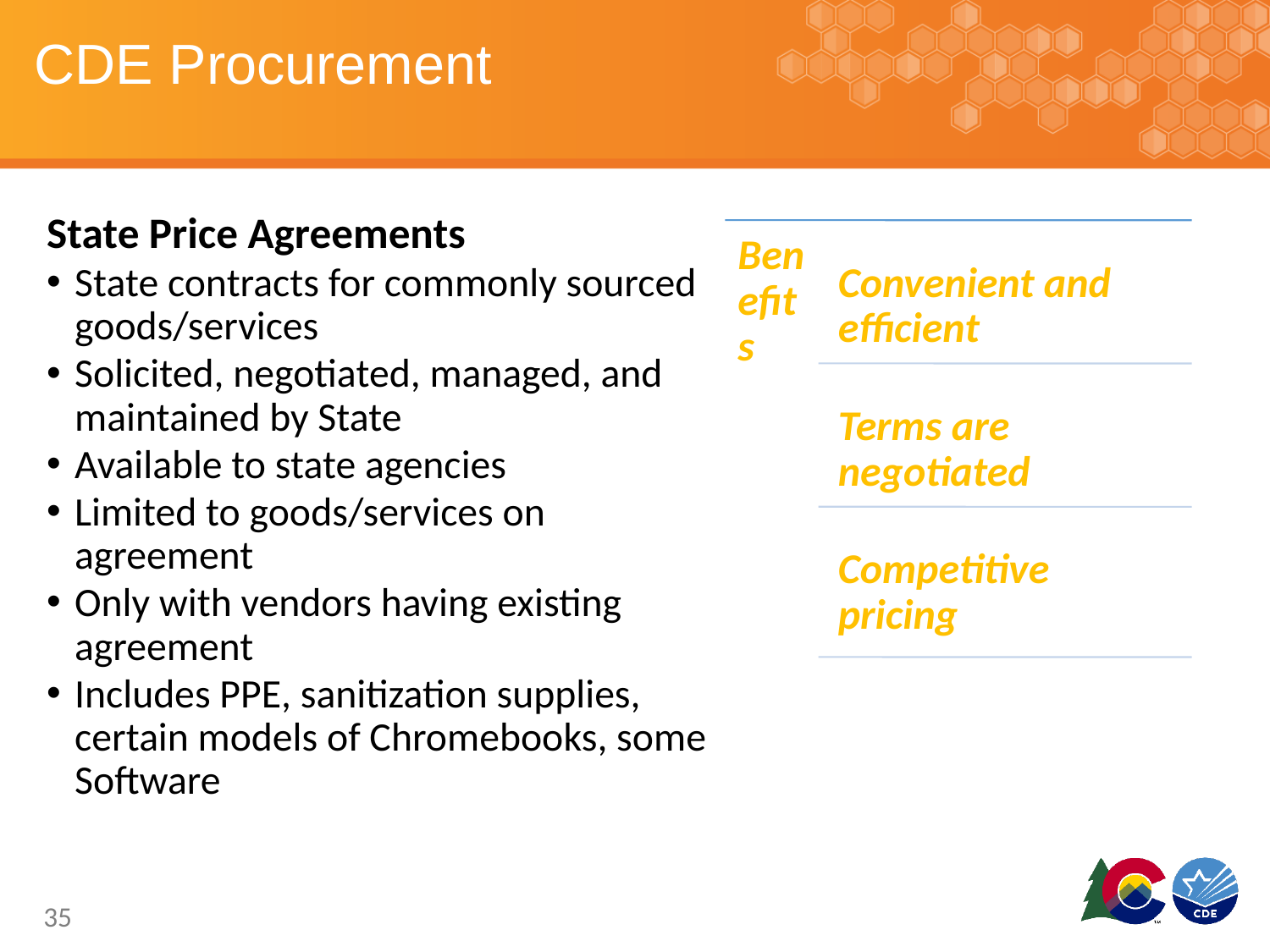

# CDE Procurement
State Price Agreements
State contracts for commonly sourced goods/services
Solicited, negotiated, managed, and maintained by State
Available to state agencies
Limited to goods/services on agreement
Only with vendors having existing agreement
Includes PPE, sanitization supplies, certain models of Chromebooks, some Software

Benefits
Convenient and efficient
Terms are negotiated

Competitive pricing

35